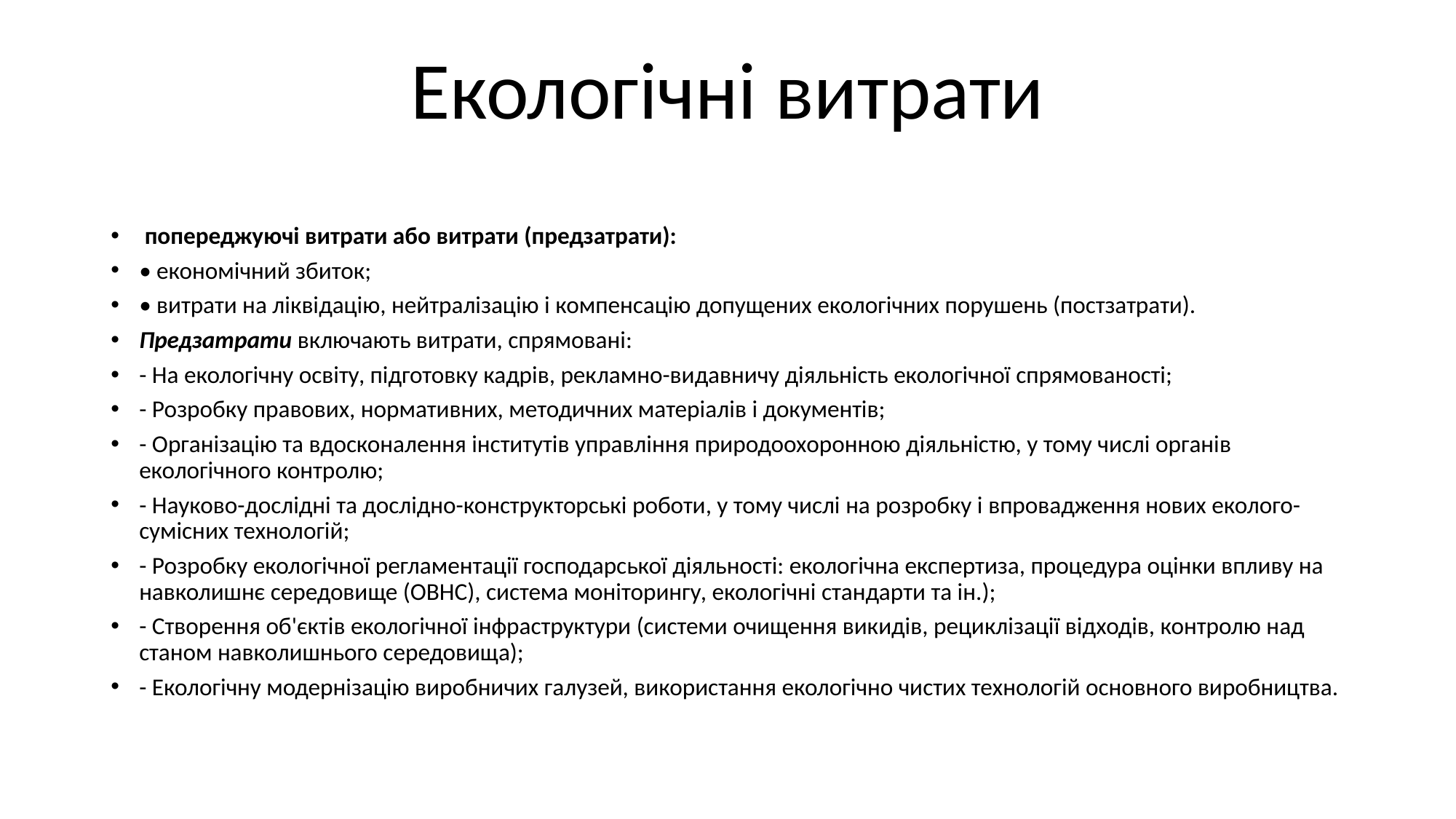

# Екологічні витрати
 попереджуючі витрати або витрати (предзатрати):
• економічний збиток;
• витрати на ліквідацію, нейтралізацію і компенсацію допущених екологічних порушень (постзатрати).
Предзатрати включають витрати, спрямовані:
- На екологічну освіту, підготовку кадрів, рекламно-видавничу діяльність екологічної спрямованості;
- Розробку правових, нормативних, методичних матеріалів і документів;
- Організацію та вдосконалення інститутів управління природоохоронною діяльністю, у тому числі органів екологічного контролю;
- Науково-дослідні та дослідно-конструкторські роботи, у тому числі на розробку і впровадження нових еколого-сумісних технологій;
- Розробку екологічної регламентації господарської діяльності: екологічна експертиза, процедура оцінки впливу на навколишнє середовище (ОВНС), система моніторингу, екологічні стандарти та ін.);
- Створення об'єктів екологічної інфраструктури (системи очищення викидів, рециклізації відходів, контролю над станом навколишнього середовища);
- Екологічну модернізацію виробничих галузей, використання екологічно чистих технологій основного виробництва.